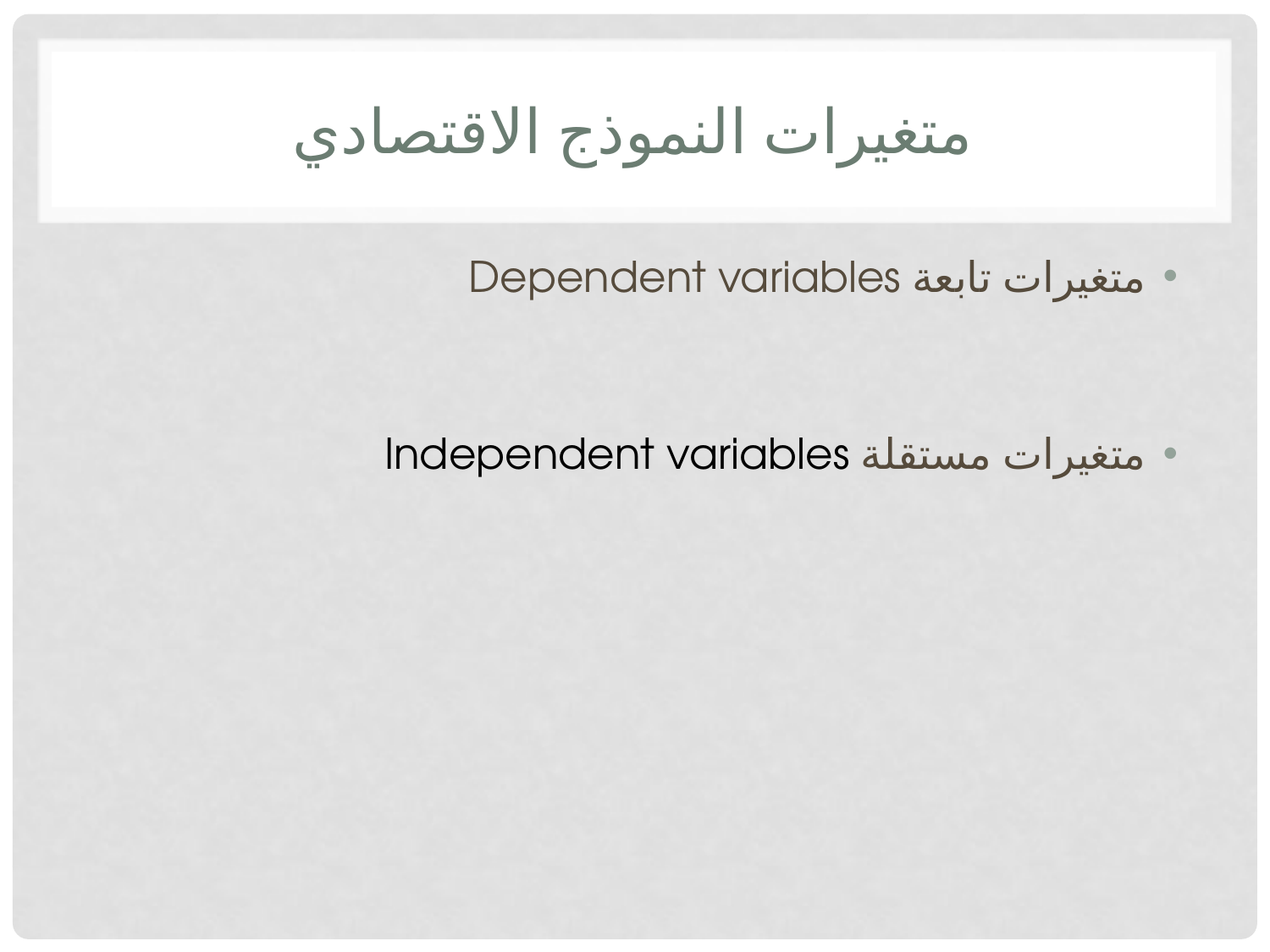

# متغيرات النموذج الاقتصادي
متغيرات تابعة Dependent variables

متغيرات مستقلة Independent variables